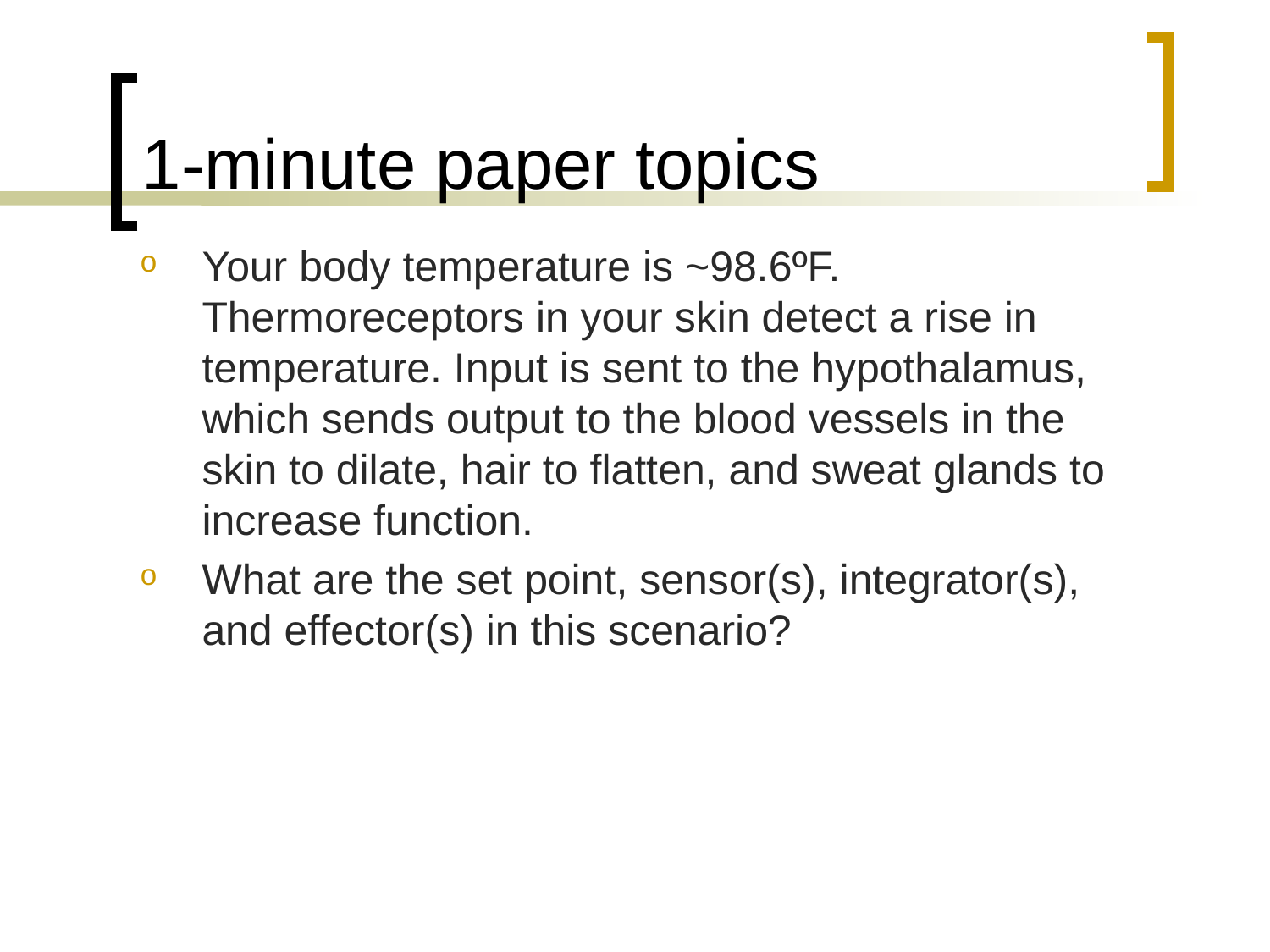

# 1-minute paper topics
Your body temperature is ~98.6ºF. Thermoreceptors in your skin detect a rise in temperature. Input is sent to the hypothalamus, which sends output to the blood vessels in the skin to dilate, hair to flatten, and sweat glands to increase function.
What are the set point, sensor(s), integrator(s), and effector(s) in this scenario?